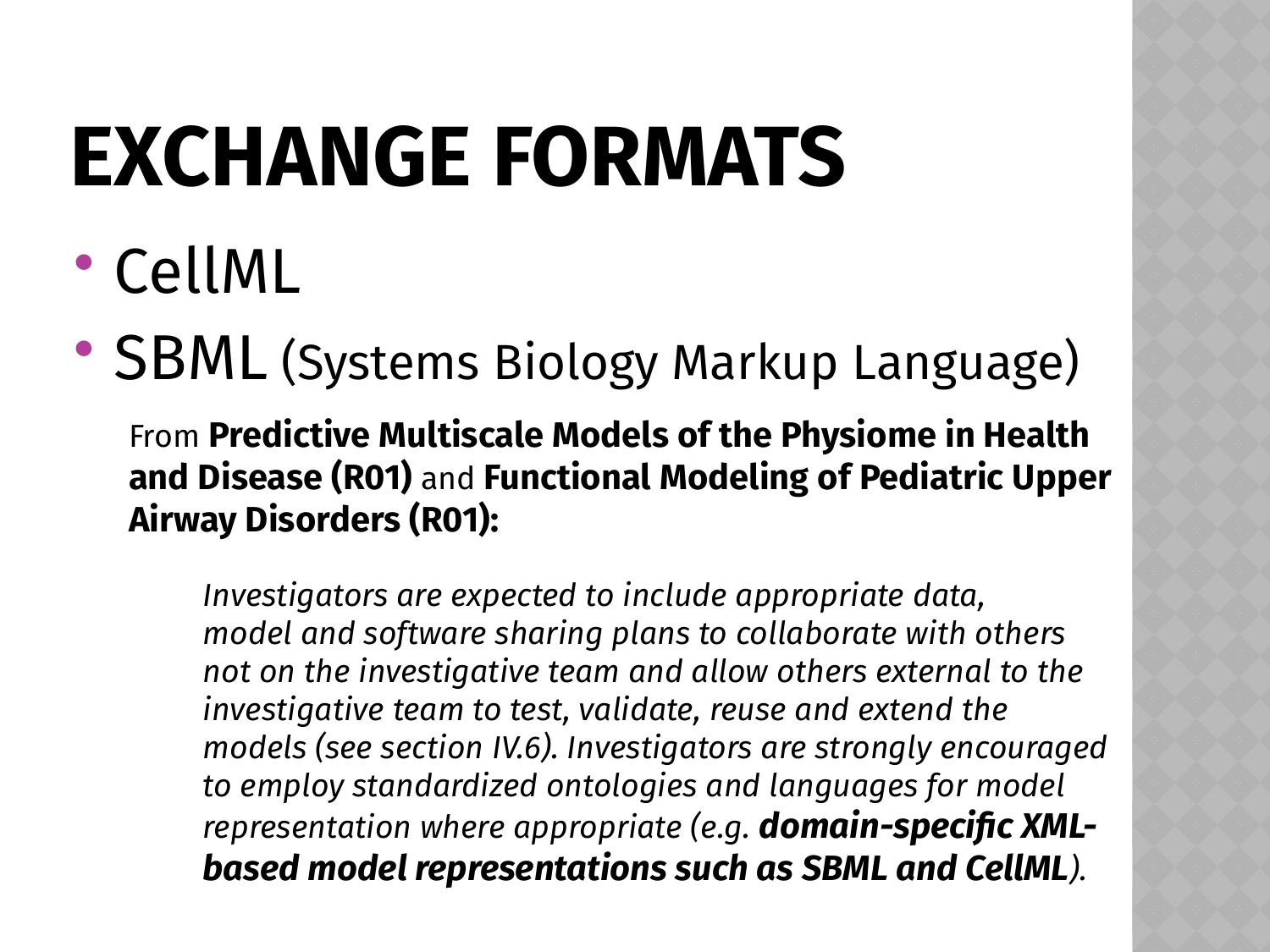

# Exchange formats
CellML
SBML (Systems Biology Markup Language)

From Predictive Multiscale Models of the Physiome in Health and Disease (R01) and Functional Modeling of Pediatric Upper Airway Disorders (R01):

Investigators are expected to include appropriate data, model and software sharing plans to collaborate with others not on the investigative team and allow others external to the investigative team to test, validate, reuse and extend the models (see section IV.6). Investigators are strongly encouraged to employ standardized ontologies and languages for model representation where appropriate (e.g. domain-specific XML-based model representations such as SBML and CellML).